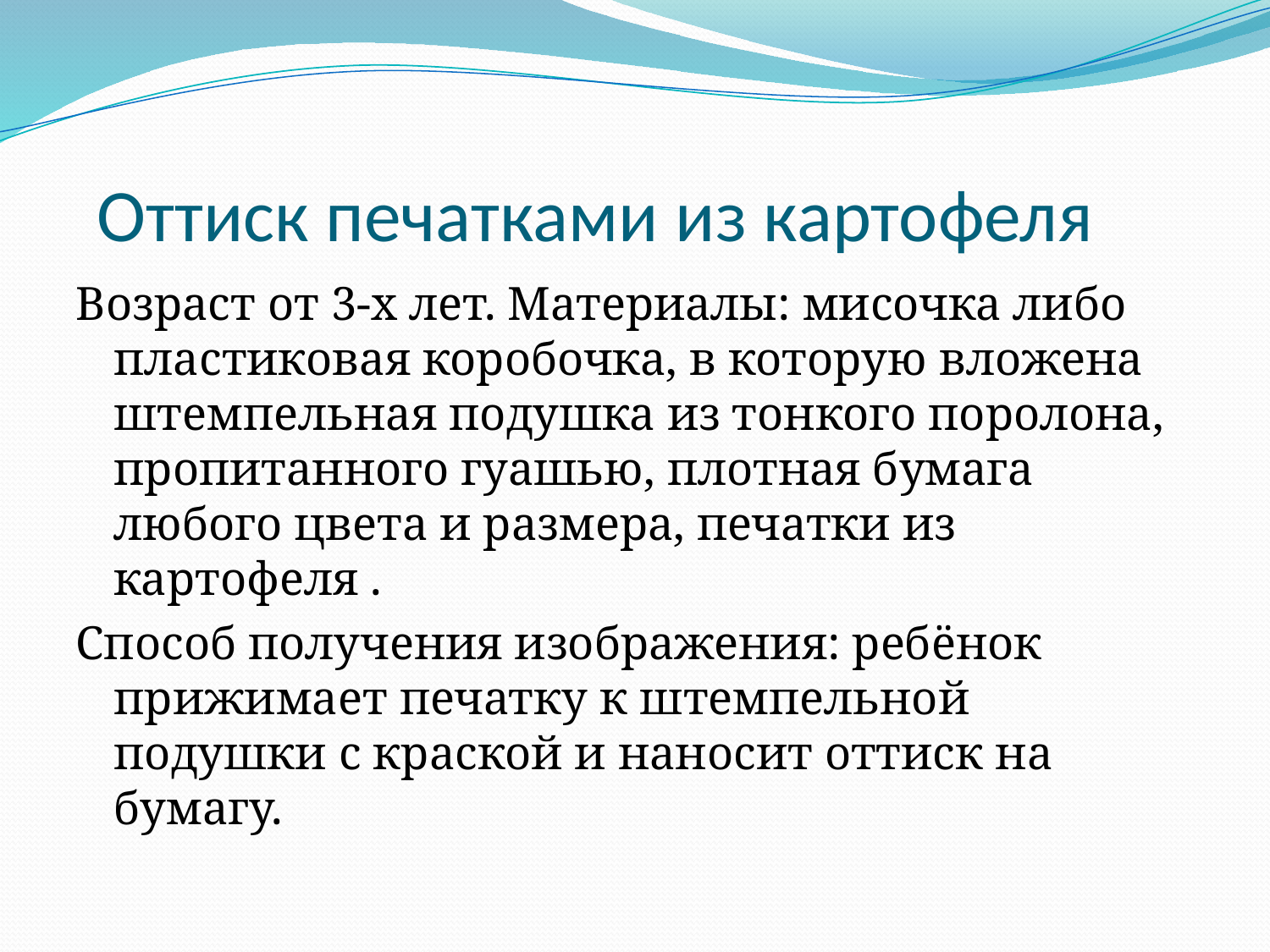

# Оттиск печатками из картофеля
Возраст от 3-х лет. Материалы: мисочка либо пластиковая коробочка, в которую вложена штемпельная подушка из тонкого поролона, пропитанного гуашью, плотная бумага любого цвета и размера, печатки из картофеля .
Способ получения изображения: ребёнок прижимает печатку к штемпельной подушки с краской и наносит оттиск на бумагу.